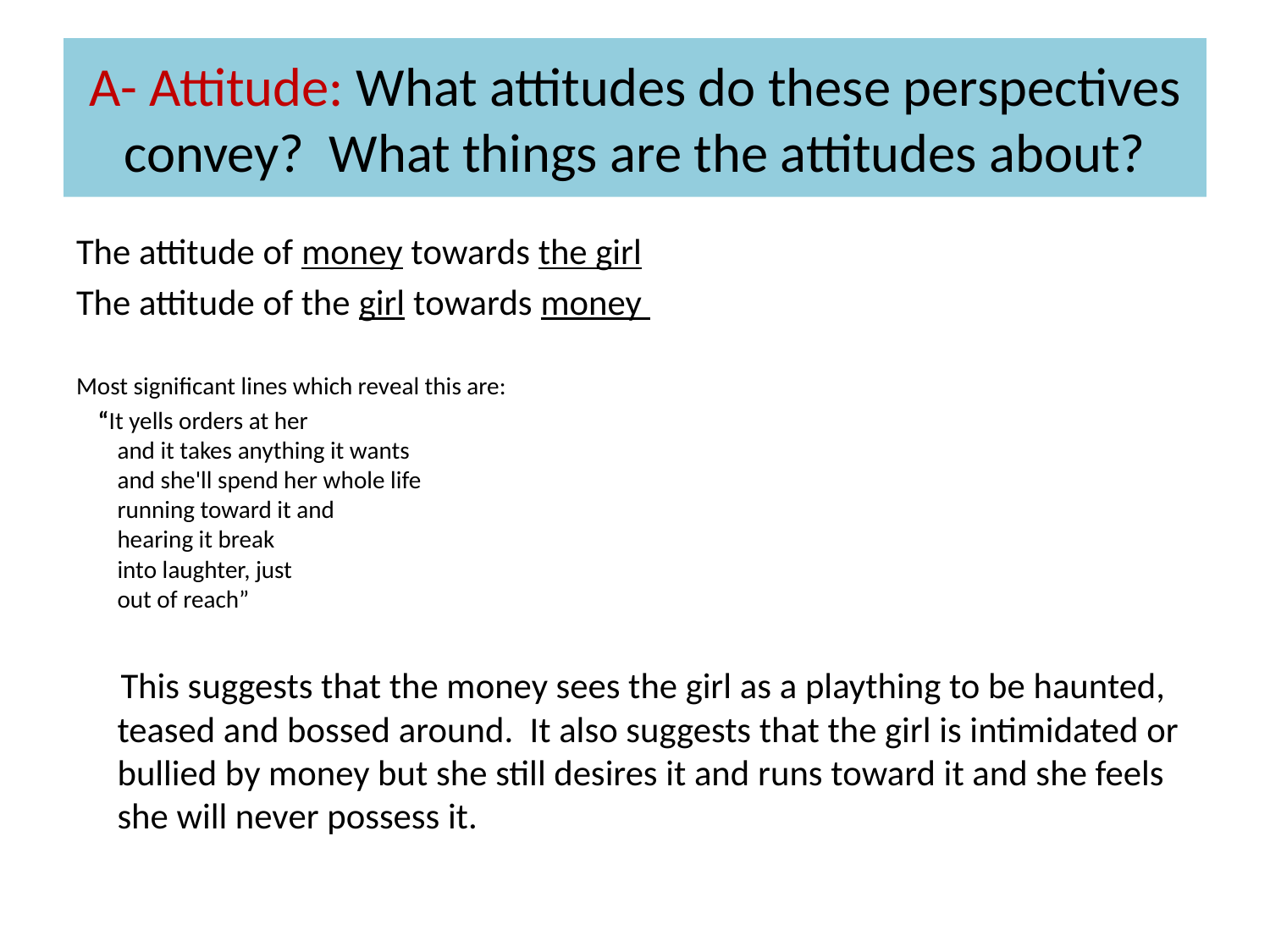

# A- Attitude: What attitudes do these perspectives convey?  What things are the attitudes about?
The attitude of money towards the girl
The attitude of the girl towards money

Most significant lines which reveal this are:
    “It yells orders at her
and it takes anything it wants
and she'll spend her whole life
running toward it and
hearing it break
into laughter, just
out of reach”

      This suggests that the money sees the girl as a plaything to be haunted, teased and bossed around.  It also suggests that the girl is intimidated or bullied by money but she still desires it and runs toward it and she feels she will never possess it.